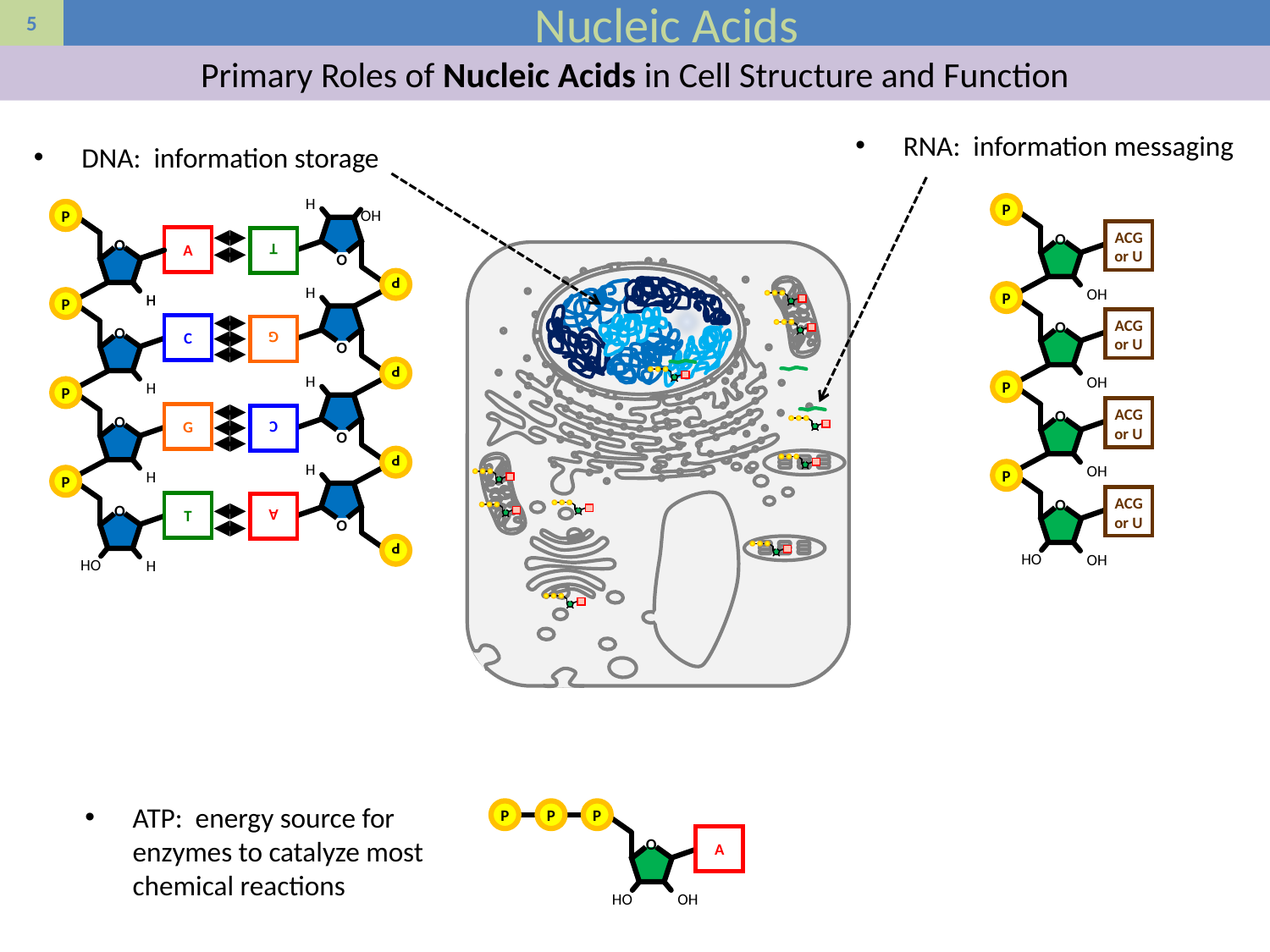

# Nucleic Acids
Primary Roles of Nucleic Acids in Cell Structure and Function
RNA:  information messaging
DNA:  information storage
P
O
A

H
P
O
C

H
P
O
G

H
P
O
T

H
HO
P
O

H
P
A
O

H
P
C
O

H
P
G
O

H
P
T
O

H
HO
P
ACG
or U
O

OH
P
ACG
or U
O

OH
P
ACG
or U
O

OH
P
ACG
or U
O

OH
HO

ATP:  energy source for enzymes to catalyze most chemical reactions
P
P
P
A
O

OH
HO